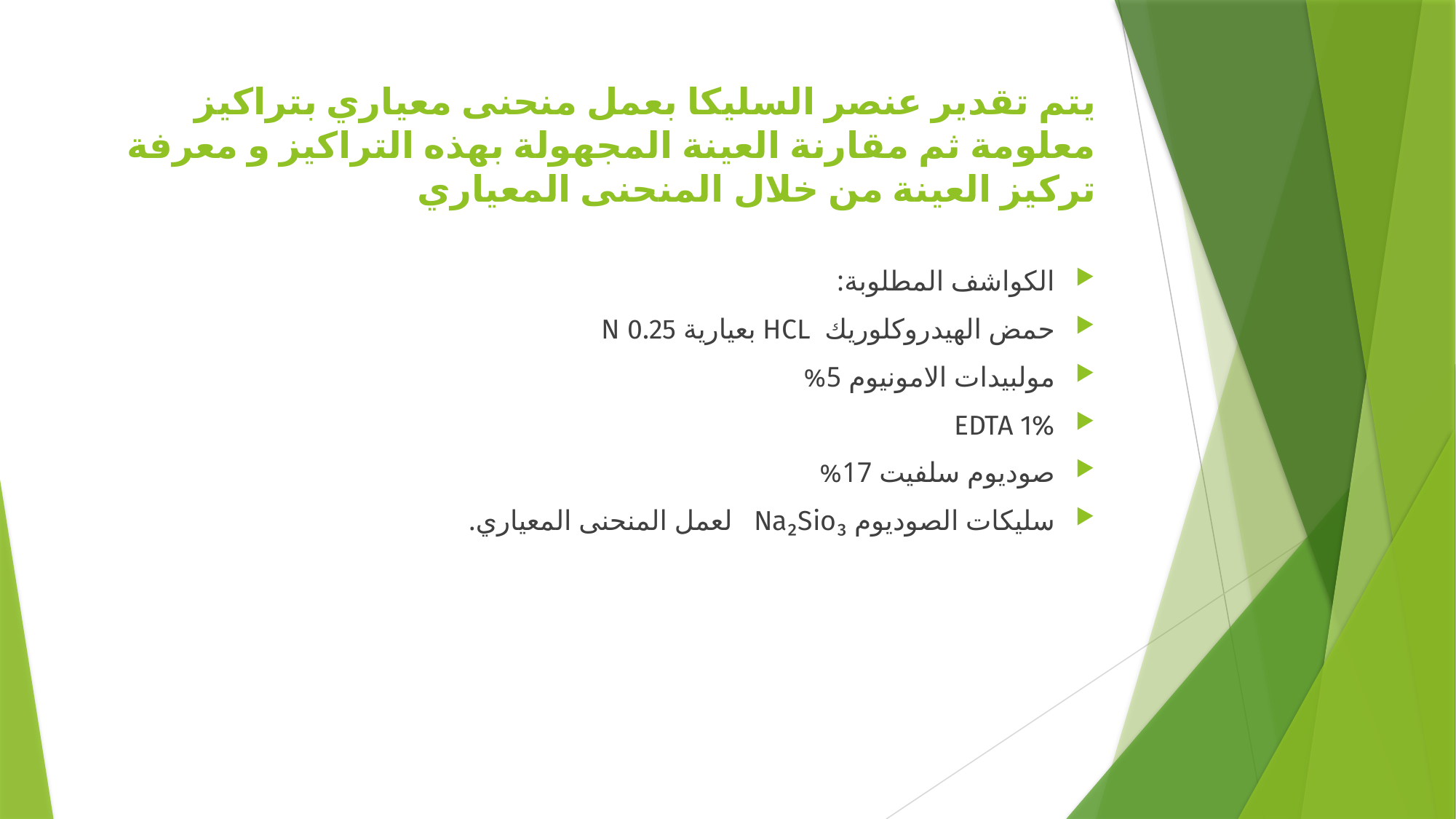

# يتم تقدير عنصر السليكا بعمل منحنى معياري بتراكيز معلومة ثم مقارنة العينة المجهولة بهذه التراكيز و معرفة تركيز العينة من خلال المنحنى المعياري
الكواشف المطلوبة:
حمض الهيدروكلوريك  HCL بعيارية N 0.25
مولبيدات الامونيوم 5%
EDTA 1%
صوديوم سلفيت 17%
سليكات الصوديوم Na₂Sio₃   لعمل المنحنى المعياري.